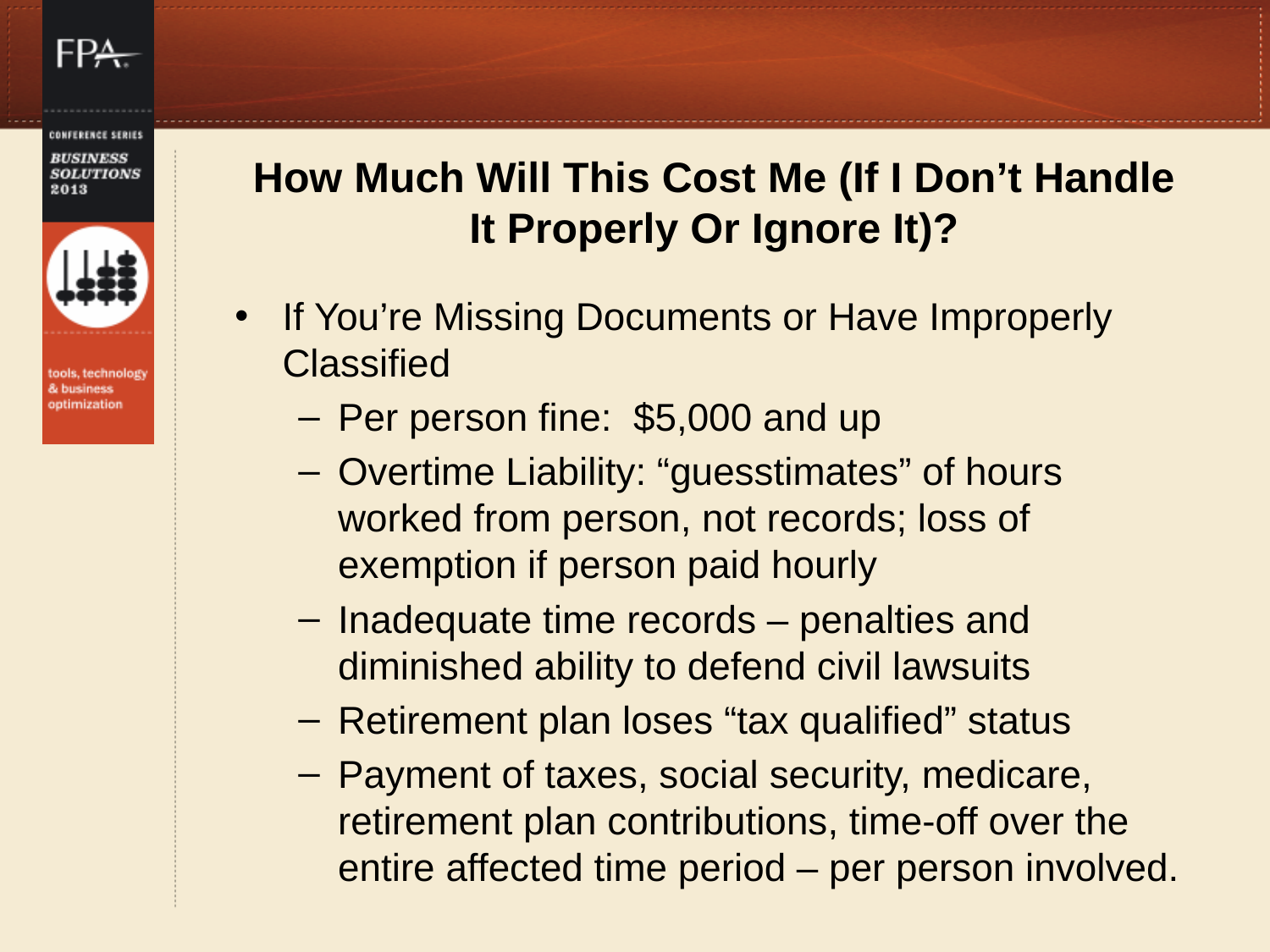

# How Much Will This Cost Me (If I Don’t Handle It Properly Or Ignore It)?
If You’re Missing Documents or Have Improperly Classified
Per person fine:  $5,000 and up
Overtime Liability: “guesstimates” of hours worked from person, not records; loss of exemption if person paid hourly
Inadequate time records – penalties and diminished ability to defend civil lawsuits
Retirement plan loses “tax qualified” status
Payment of taxes, social security, medicare, retirement plan contributions, time-off over the entire affected time period – per person involved.